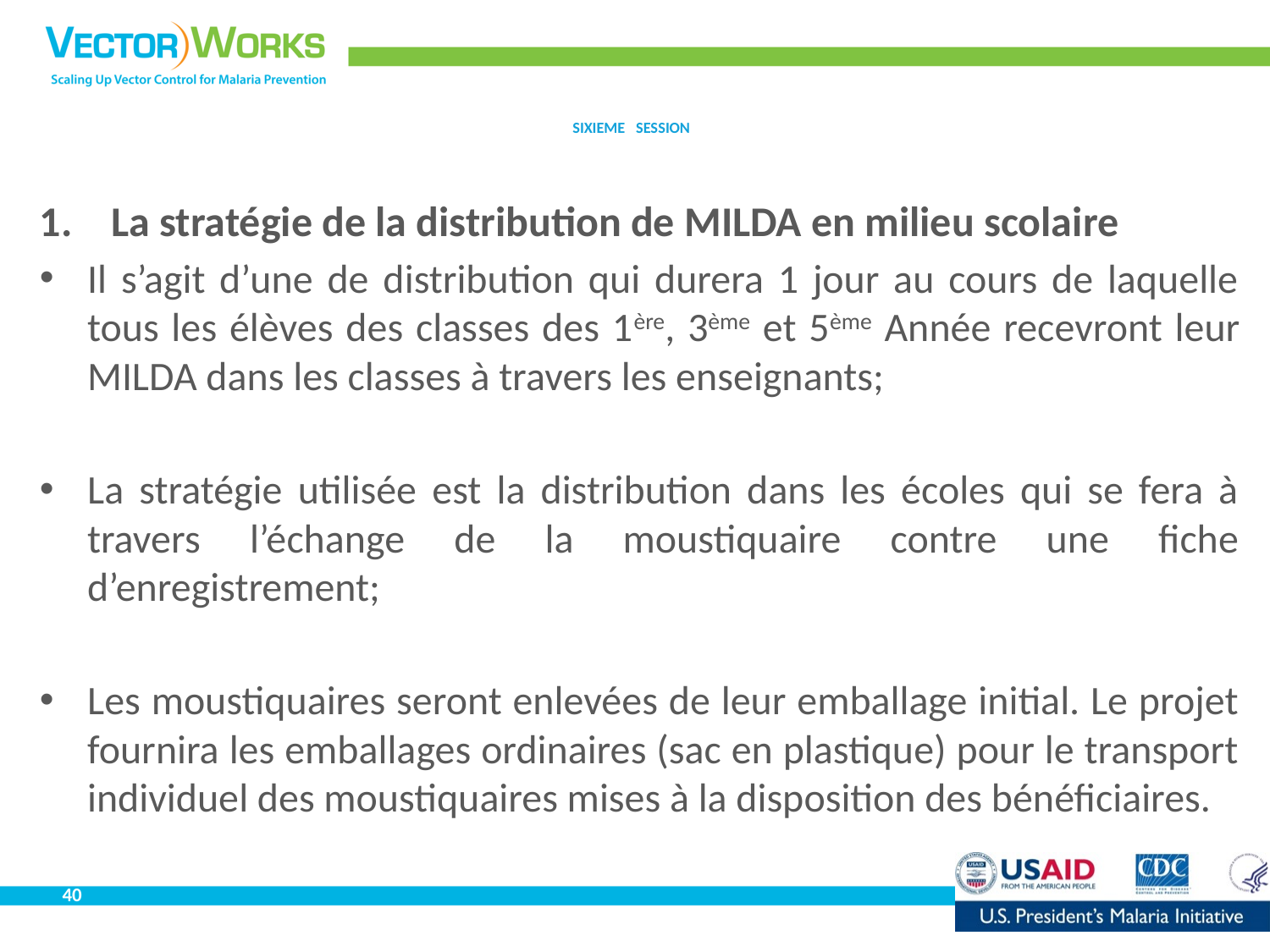

# SIXIEME   SESSION
La stratégie de la distribution de MILDA en milieu scolaire
Il s’agit d’une de distribution qui durera 1 jour au cours de laquelle tous les élèves des classes des 1ère, 3ème et 5ème Année recevront leur MILDA dans les classes à travers les enseignants;

La stratégie utilisée est la distribution dans les écoles qui se fera à travers l’échange de la moustiquaire contre une fiche d’enregistrement;

Les moustiquaires seront enlevées de leur emballage initial. Le projet fournira les emballages ordinaires (sac en plastique) pour le transport individuel des moustiquaires mises à la disposition des bénéficiaires.

40